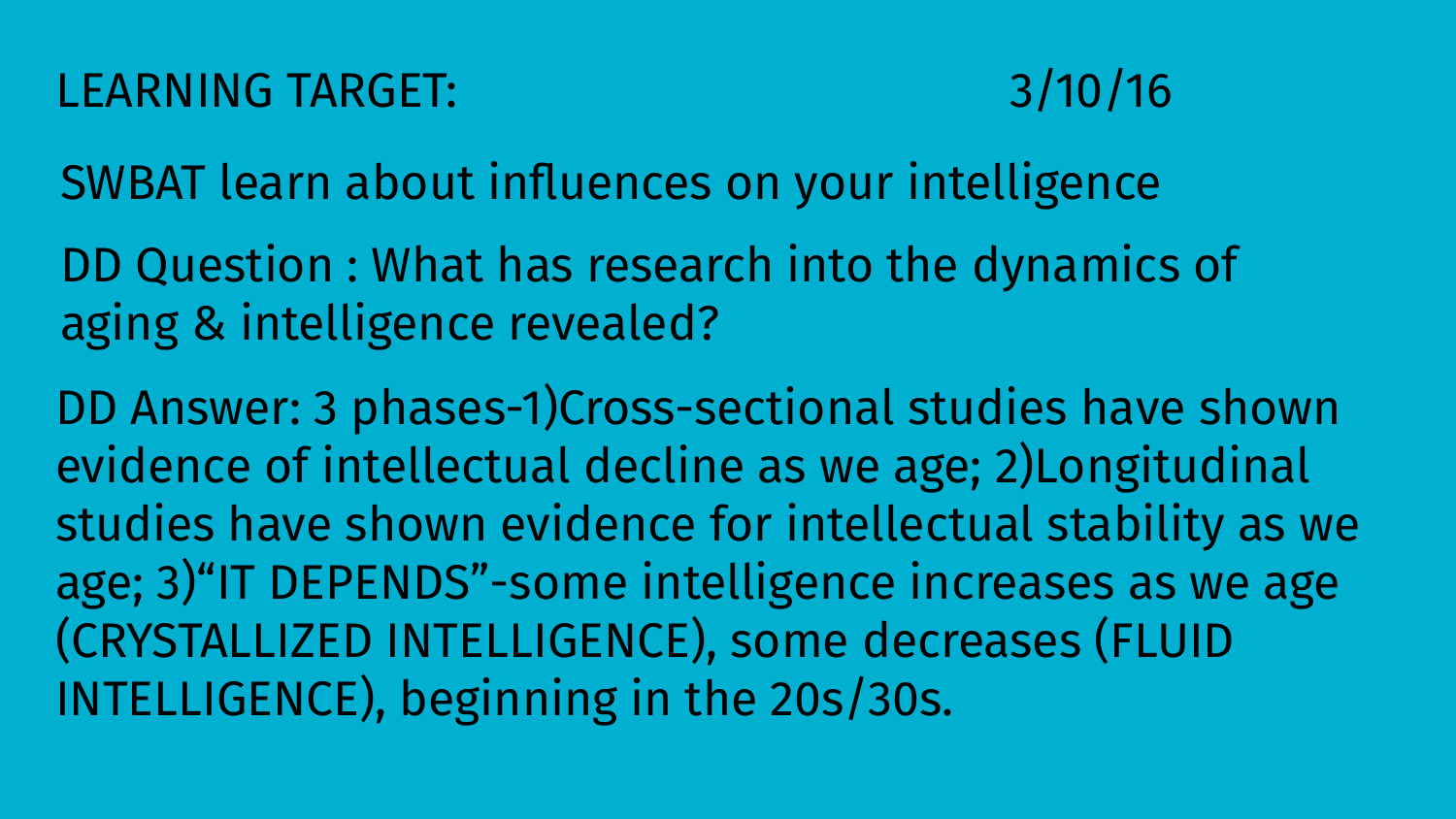

LEARNING TARGET:                                           3/10/16
SWBAT learn about influences on your intelligence
DD Question : What has research into the dynamics of aging & intelligence revealed?
DD Answer: 3 phases-1)Cross-sectional studies have shown evidence of intellectual decline as we age; 2)Longitudinal studies have shown evidence for intellectual stability as we age; 3)“IT DEPENDS”-some intelligence increases as we age (CRYSTALLIZED INTELLIGENCE), some decreases (FLUID INTELLIGENCE), beginning in the 20s/30s.